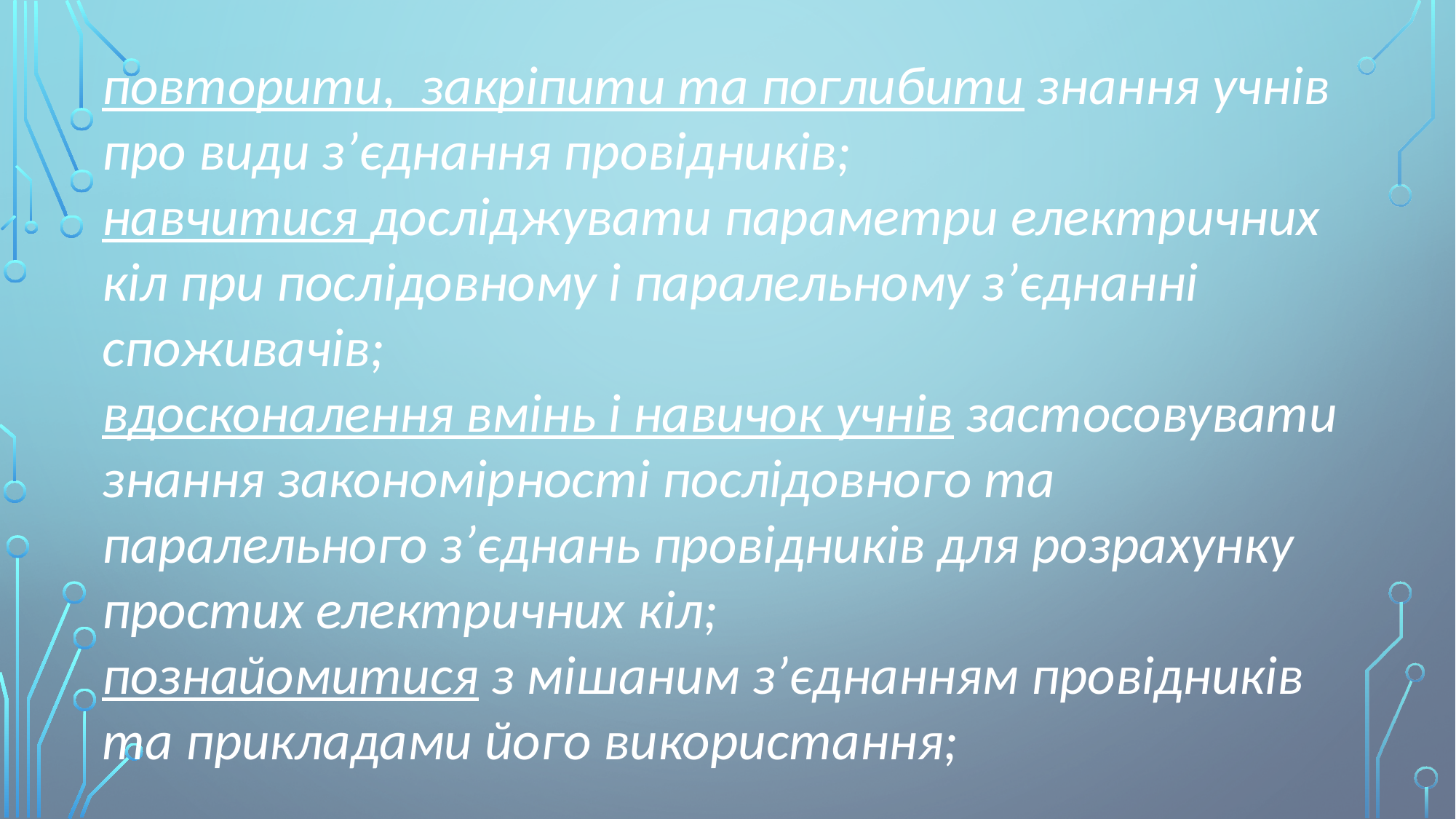

повторити,  закріпити та поглибити знання учнів про види з’єднання провідників;
навчитися досліджувати параметри електричних кіл при послідовному і паралельному з’єднанні споживачів;
вдосконалення вмінь і навичок учнів застосовувати знання закономірності послідовного та паралельного з’єднань провідників для розрахунку простих електричних кіл;
познайомитися з мішаним з’єднанням провідників та прикладами його використання;